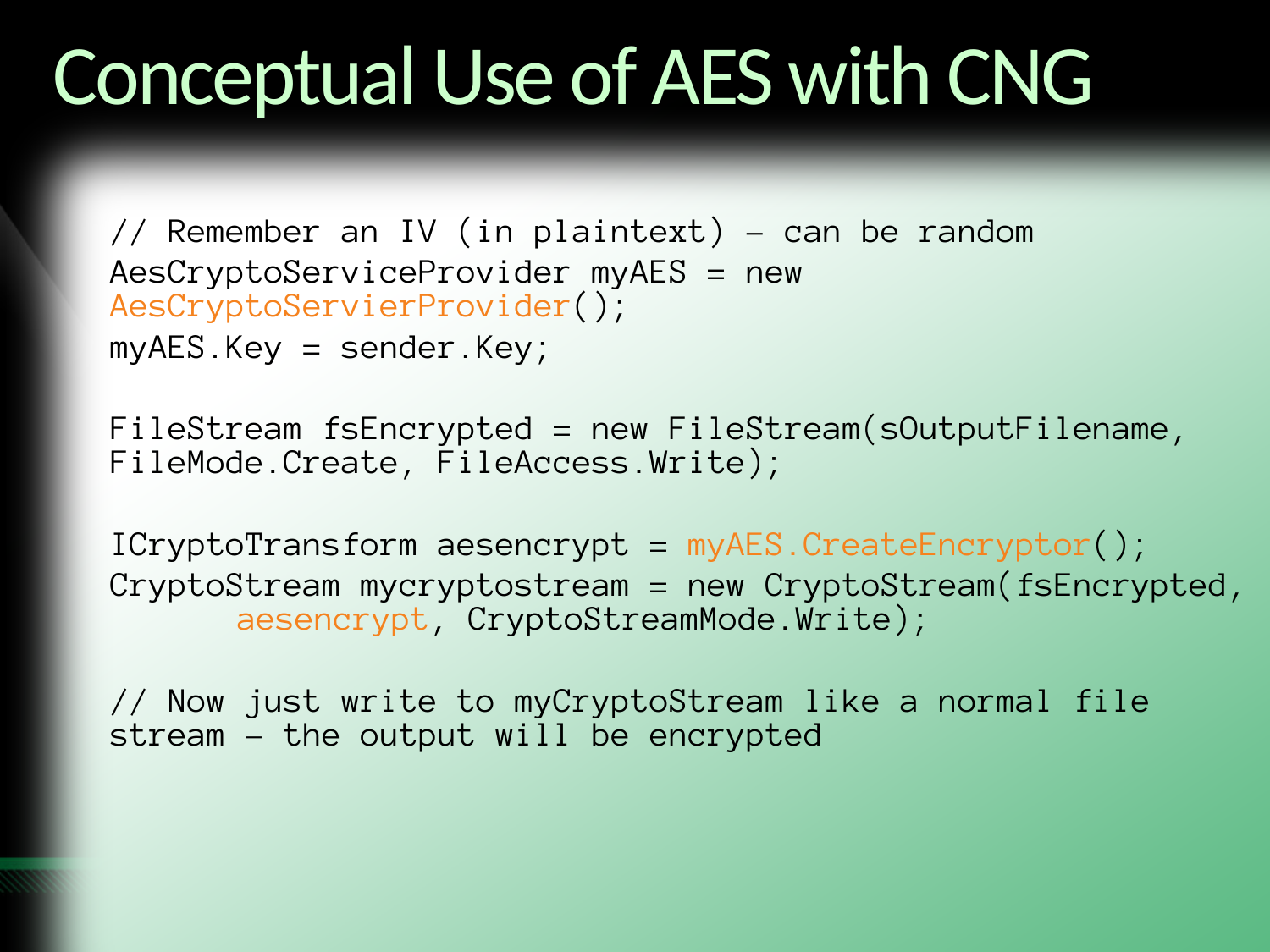

# Conceptual Use of AES with CNG
// Remember an IV (in plaintext) – can be random
AesCryptoServiceProvider myAES = new 	AesCryptoServierProvider();
myAES.Key = sender.Key;

FileStream fsEncrypted = new FileStream(sOutputFilename, 	FileMode.Create, FileAccess.Write);

ICryptoTransform aesencrypt = myAES.CreateEncryptor();
CryptoStream mycryptostream = new CryptoStream(fsEncrypted, 	aesencrypt, CryptoStreamMode.Write);

// Now just write to myCryptoStream like a normal file stream – the output will be encrypted